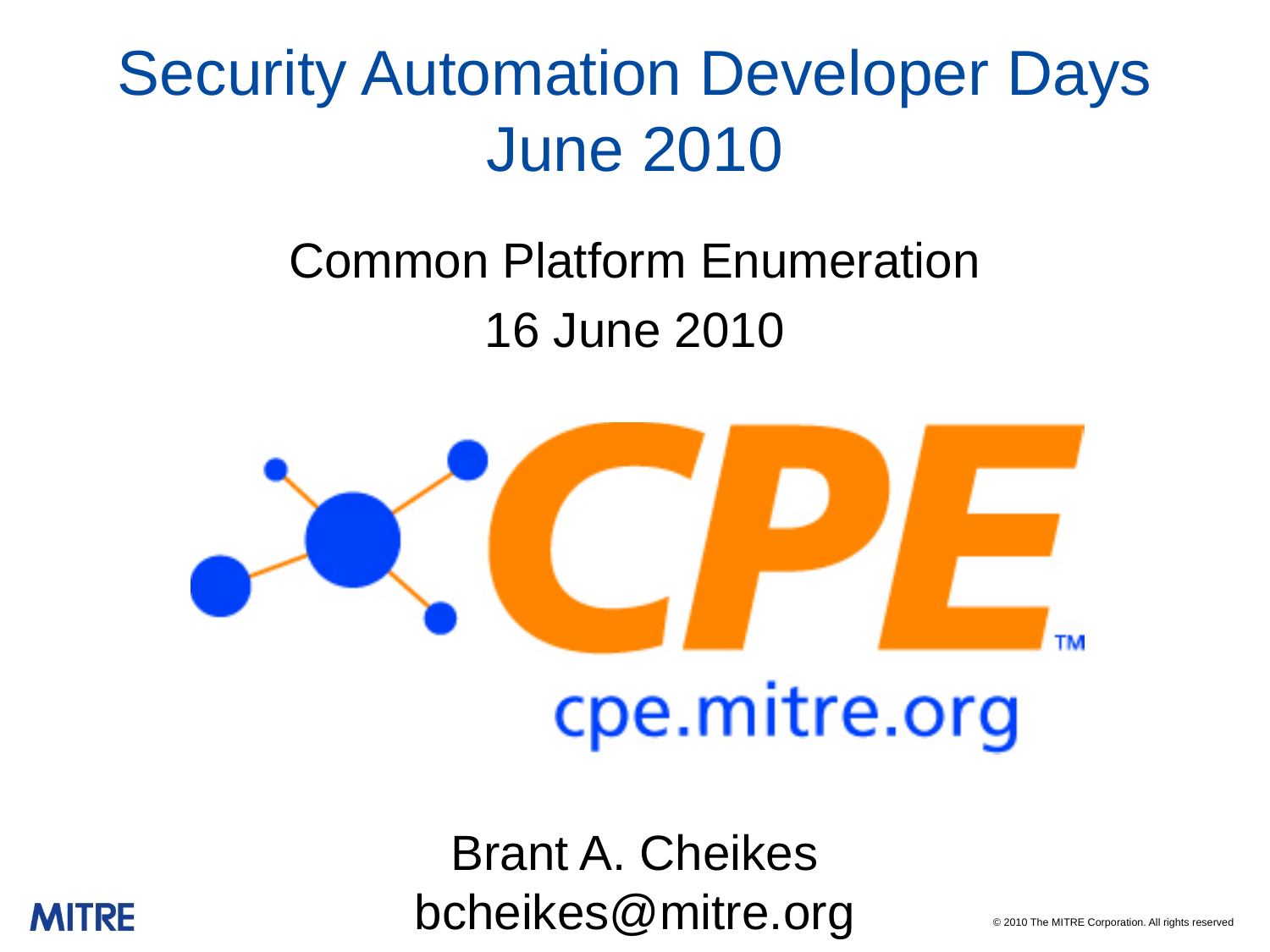

# Security Automation Developer Days June 2010
Common Platform Enumeration
16 June 2010
Brant A. Cheikes
bcheikes@mitre.org